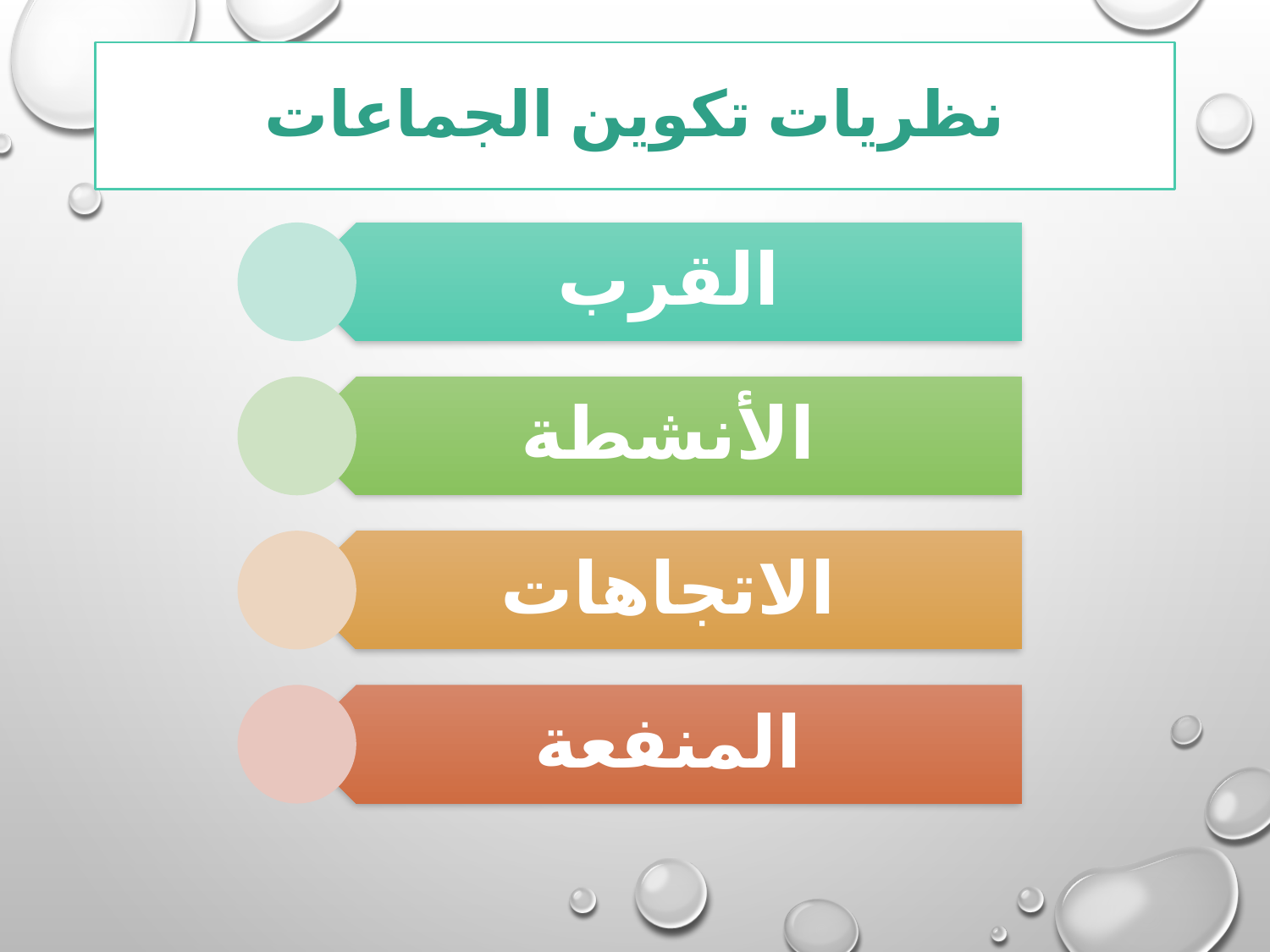

# نظريات تكوين الجماعات
القرب
الأنشطة
الاتجاهات
المنفعة